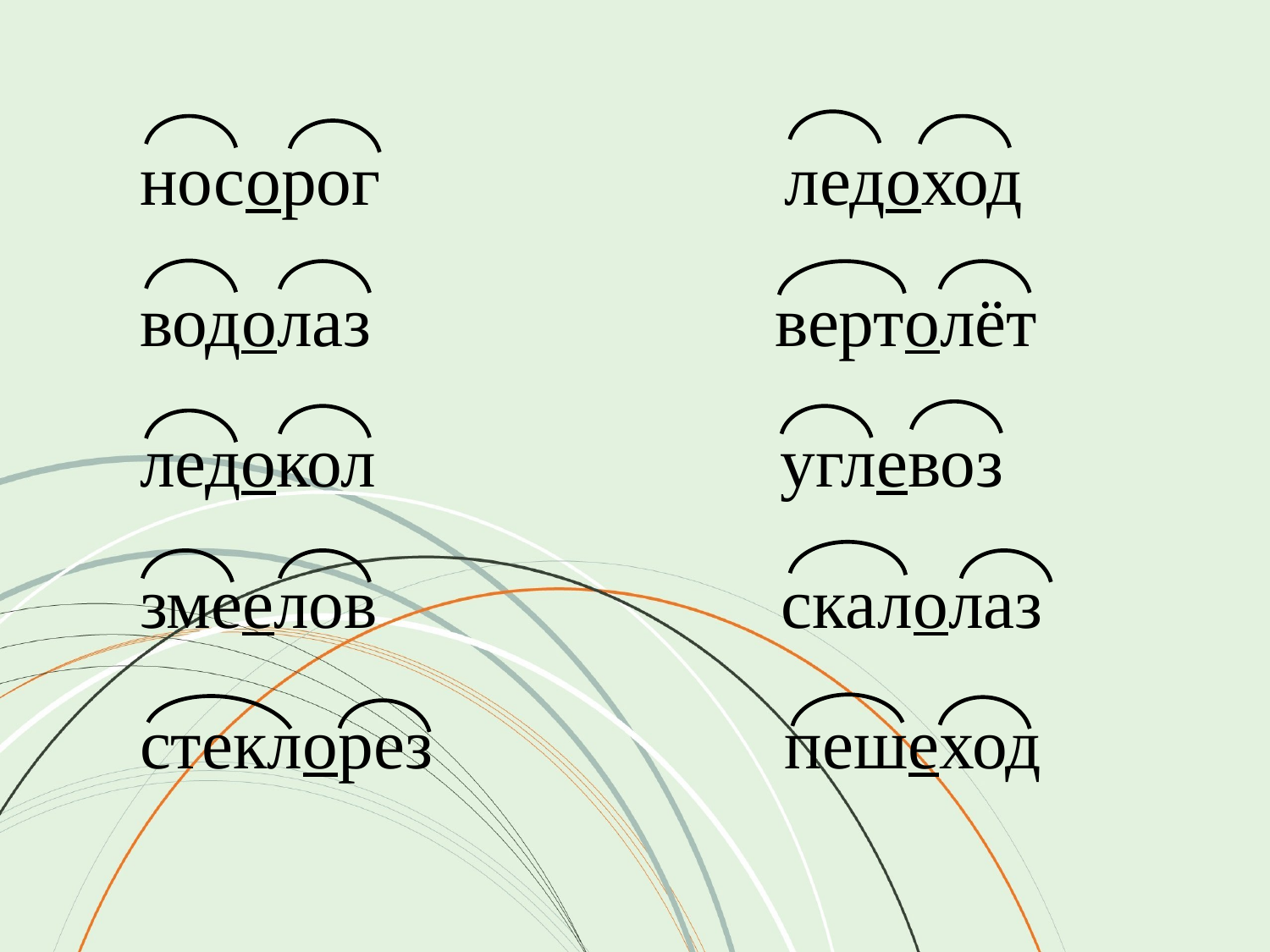

носорог                       ледоход
водолаз                       вертолёт
ледокол                       углевоз
змеелов                       скалолаз
стеклорез                    пешеход